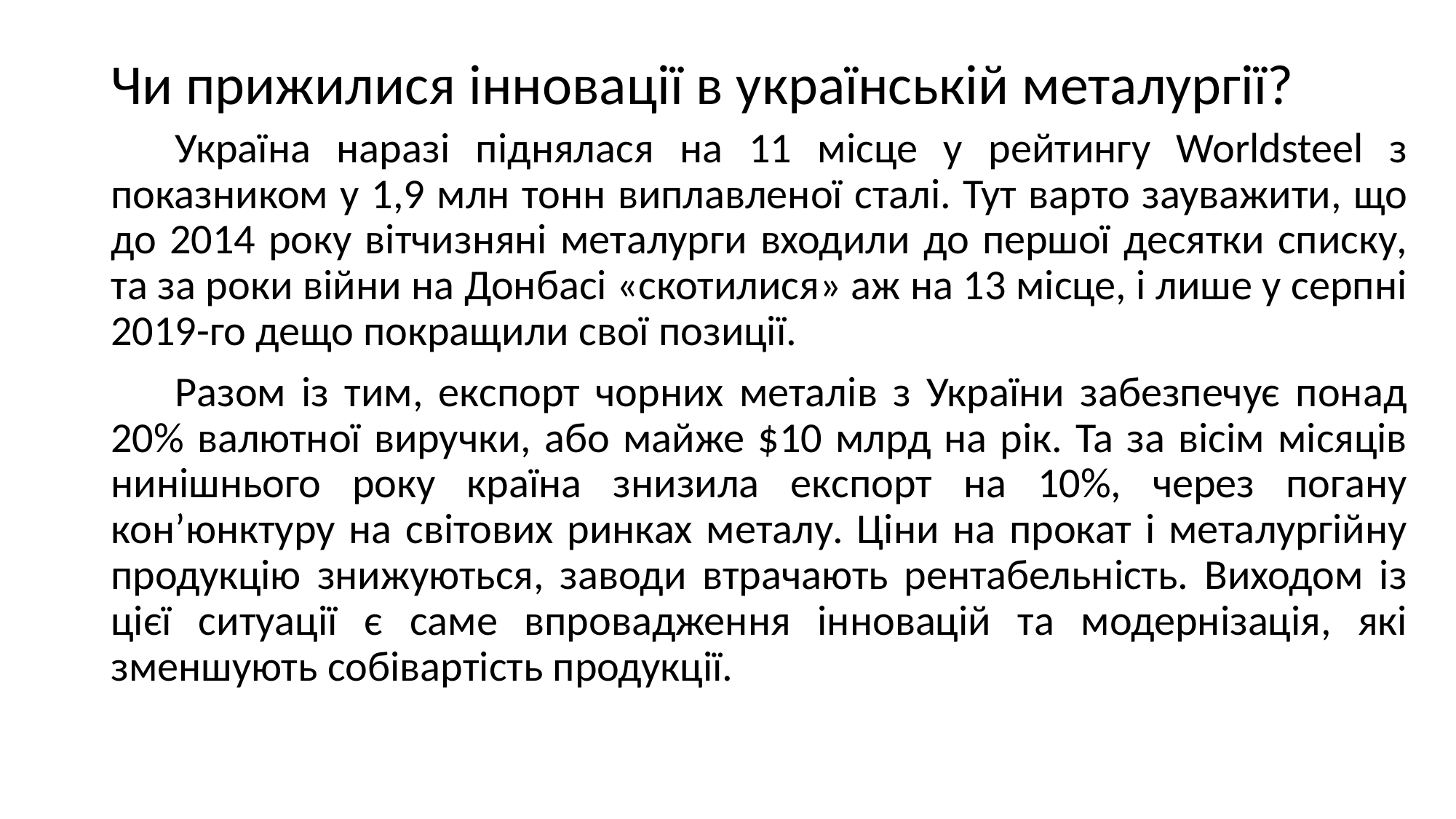

# Чи прижилися інновації в українській металургії?
Україна наразі піднялася на 11 місце у рейтингу Worldsteel з показником у 1,9 млн тонн виплавленої сталі. Тут варто зауважити, що до 2014 року вітчизняні металурги входили до першої десятки списку, та за роки війни на Донбасі «скотилися» аж на 13 місце, і лише у серпні 2019-го дещо покращили свої позиції.
Разом із тим, експорт чорних металів з України забезпечує понад 20% валютної виручки, або майже $10 млрд на рік. Та за вісім місяців нинішнього року країна знизила експорт на 10%, через погану кон’юнктуру на світових ринках металу. Ціни на прокат і металургійну продукцію знижуються, заводи втрачають рентабельність. Виходом із цієї ситуації є саме впровадження інновацій та модернізація, які зменшують собівартість продукції.